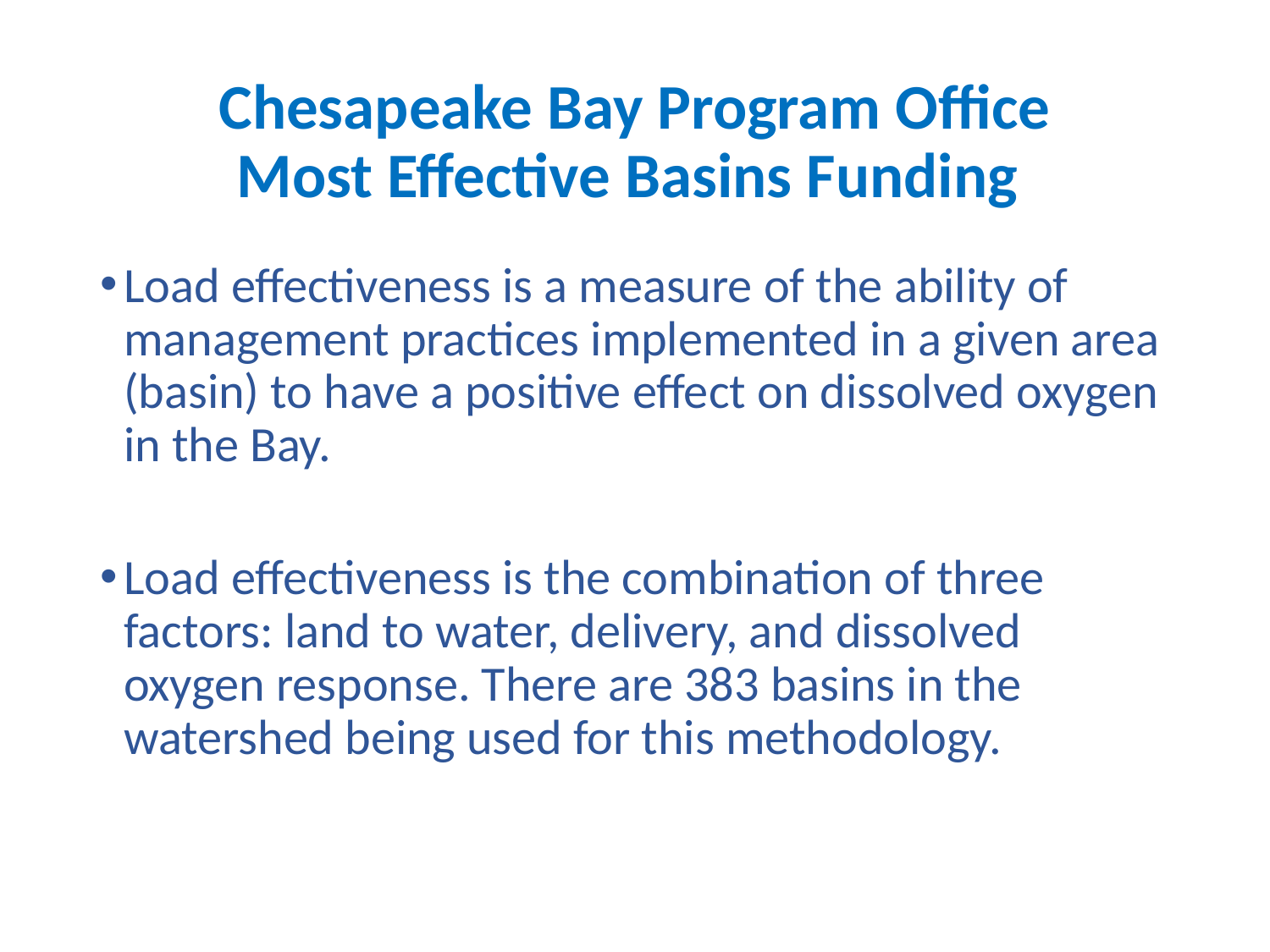

# Chesapeake Bay Program Office Most Effective Basins Funding
Load effectiveness is a measure of the ability of management practices implemented in a given area (basin) to have a positive effect on dissolved oxygen in the Bay.

Load effectiveness is the combination of three factors: land to water, delivery, and dissolved oxygen response. There are 383 basins in the watershed being used for this methodology.